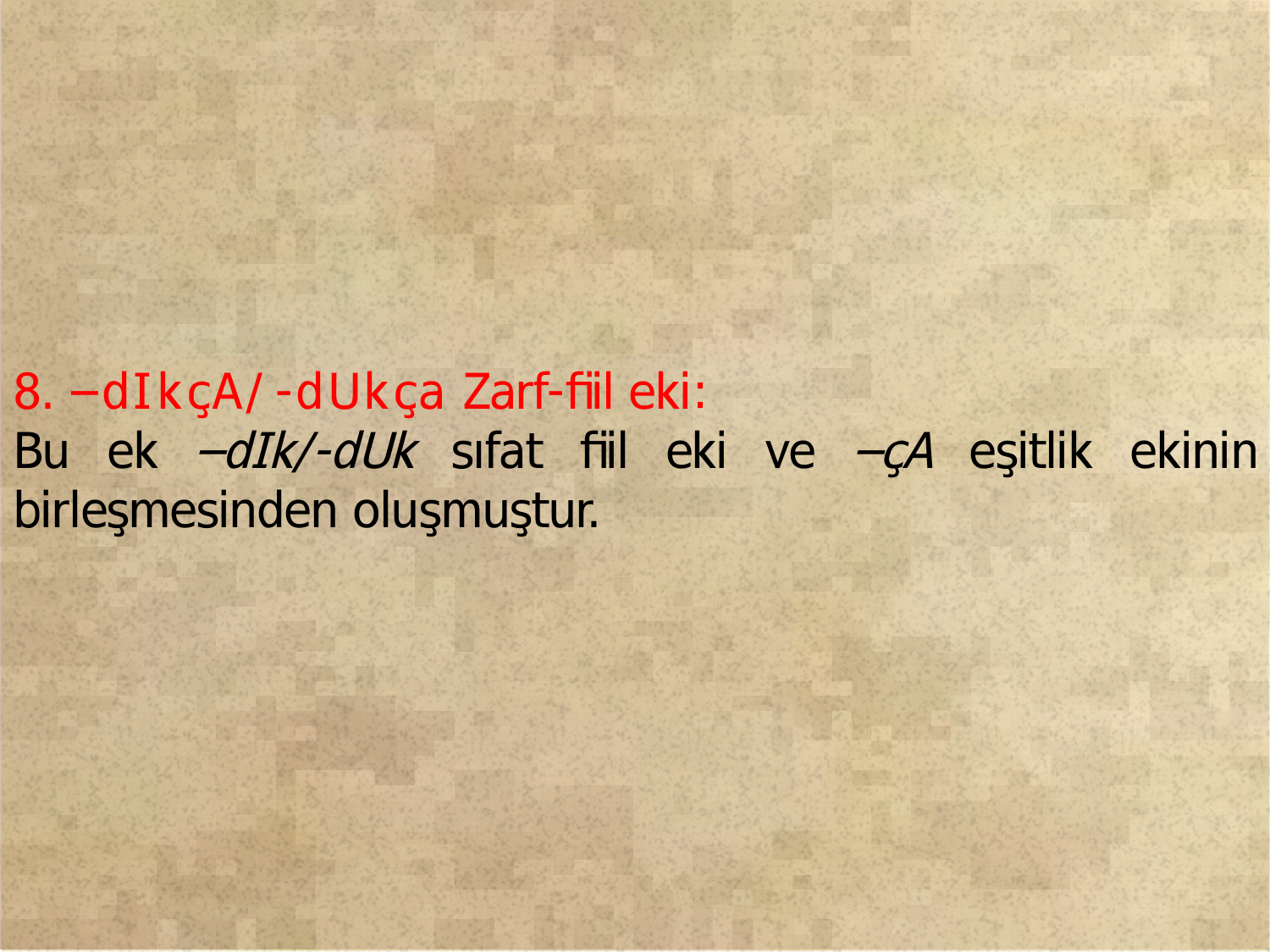

8. –dIkçA/-dUkça Zarf-fiil eki:
Bu ek –dIk/-dUk sıfat fiil eki ve –çA eşitlik ekinin birleşmesinden oluşmuştur.